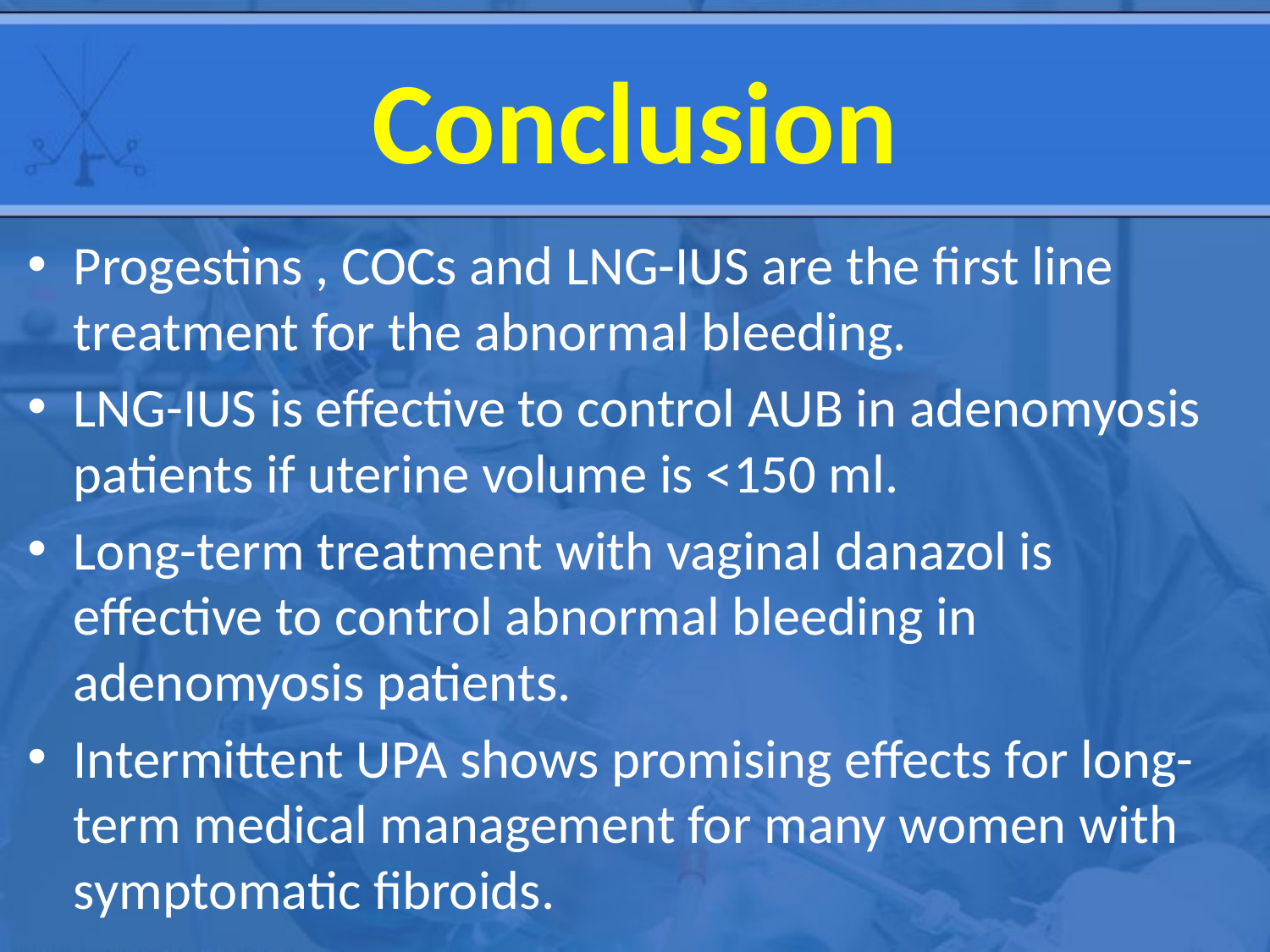

# Conclusion
Progestins , COCs and LNG-IUS are the first line treatment for the abnormal bleeding.
LNG-IUS is effective to control AUB in adenomyosis patients if uterine volume is <150 ml.
Long-term treatment with vaginal danazol is effective to control abnormal bleeding in adenomyosis patients.
Intermittent UPA shows promising effects for long-term medical management for many women with symptomatic fibroids.